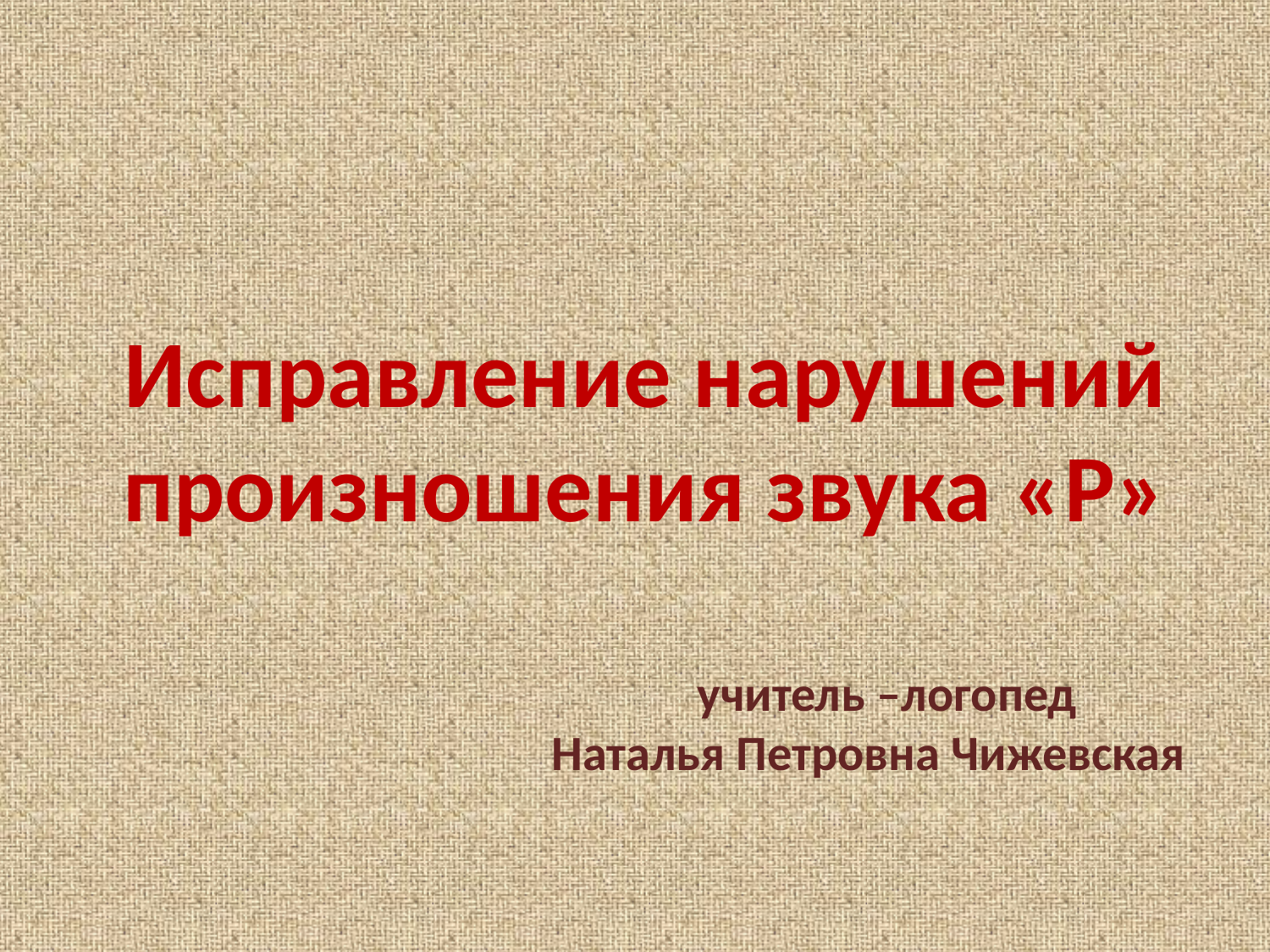

Исправление нарушений
произношения звука «Р»
             учитель –логопед
Наталья Петровна Чижевская